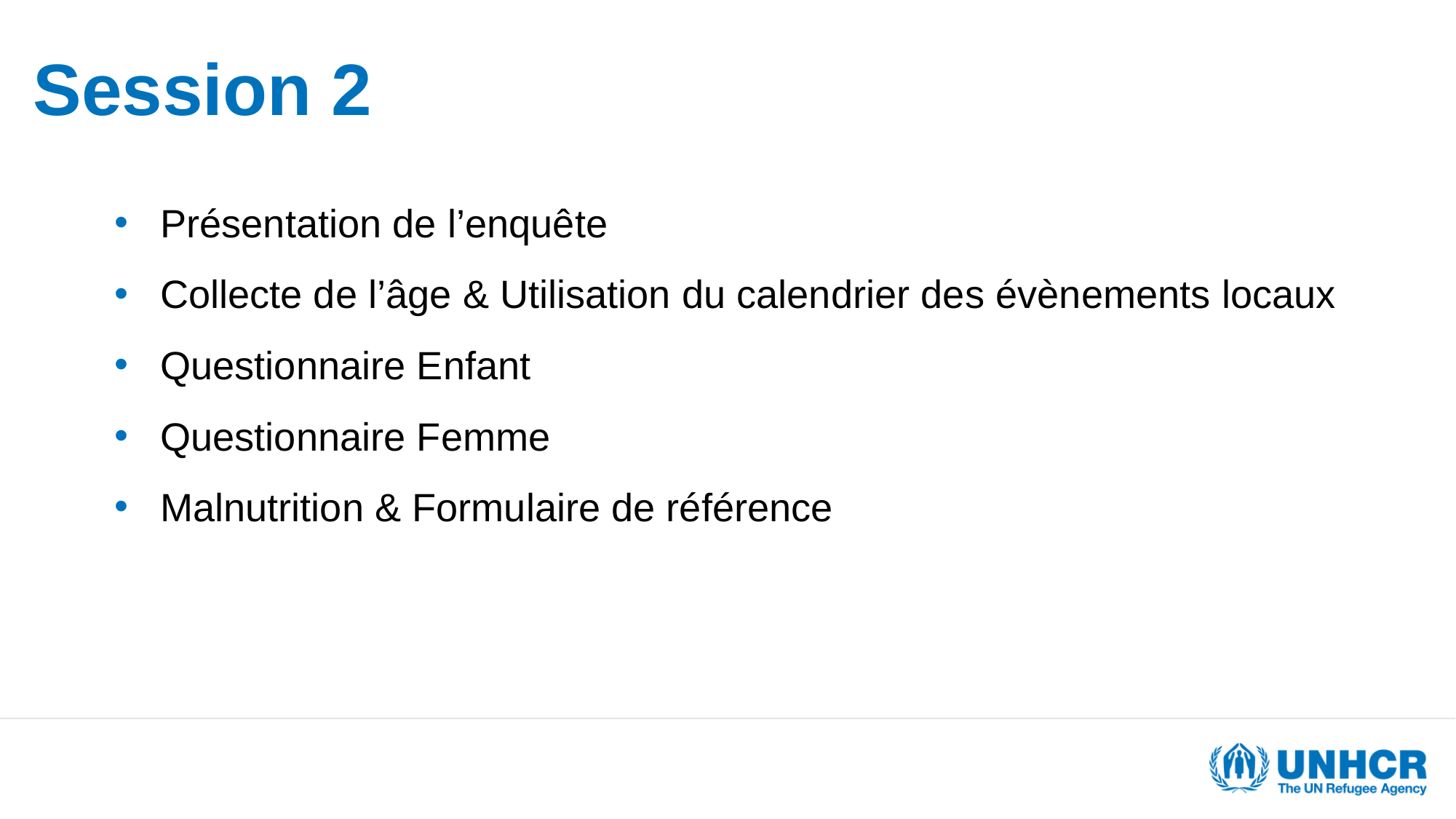

# Session 2
Présentation de l’enquête
Collecte de l’âge & Utilisation du calendrier des évènements locaux
Questionnaire Enfant
Questionnaire Femme
Malnutrition & Formulaire de référence